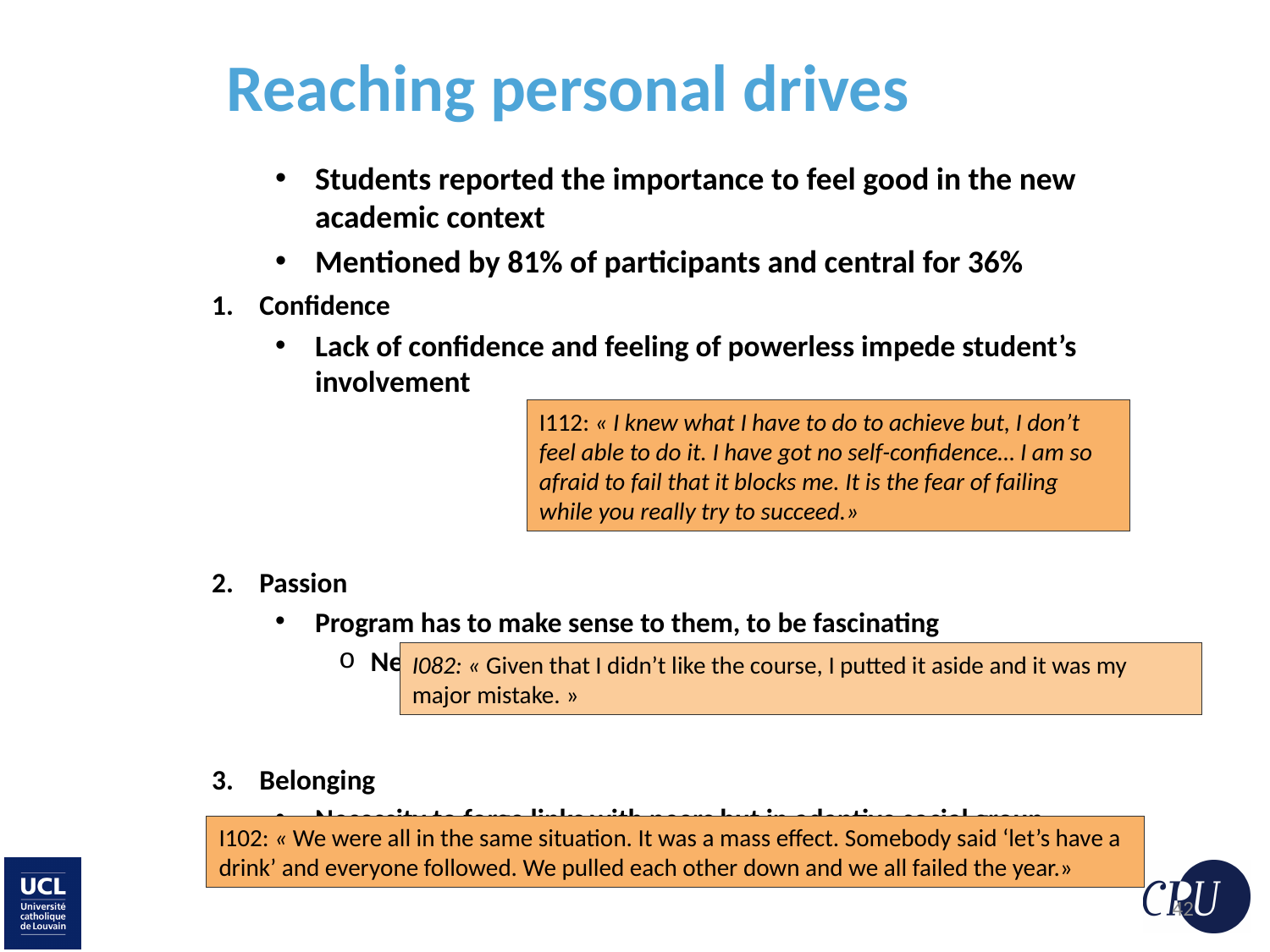

# Reaching personal drives
Students reported the importance to feel good in the new academic context
Mentioned by 81% of participants and central for 36%

Confidence
Lack of confidence and feeling of powerless impede student’s involvement

Passion
Program has to make sense to them, to be fascinating
Need of balanced interest across the courses

Belonging
Necessity to forge links with peers but in adaptive social group

I112: « I knew what I have to do to achieve but, I don’t feel able to do it. I have got no self-confidence… I am so afraid to fail that it blocks me. It is the fear of failing while you really try to succeed.»
I082: « Given that I didn’t like the course, I putted it aside and it was my major mistake. »
I102: « We were all in the same situation. It was a mass effect. Somebody said ‘let’s have a drink’ and everyone followed. We pulled each other down and we all failed the year.»
42